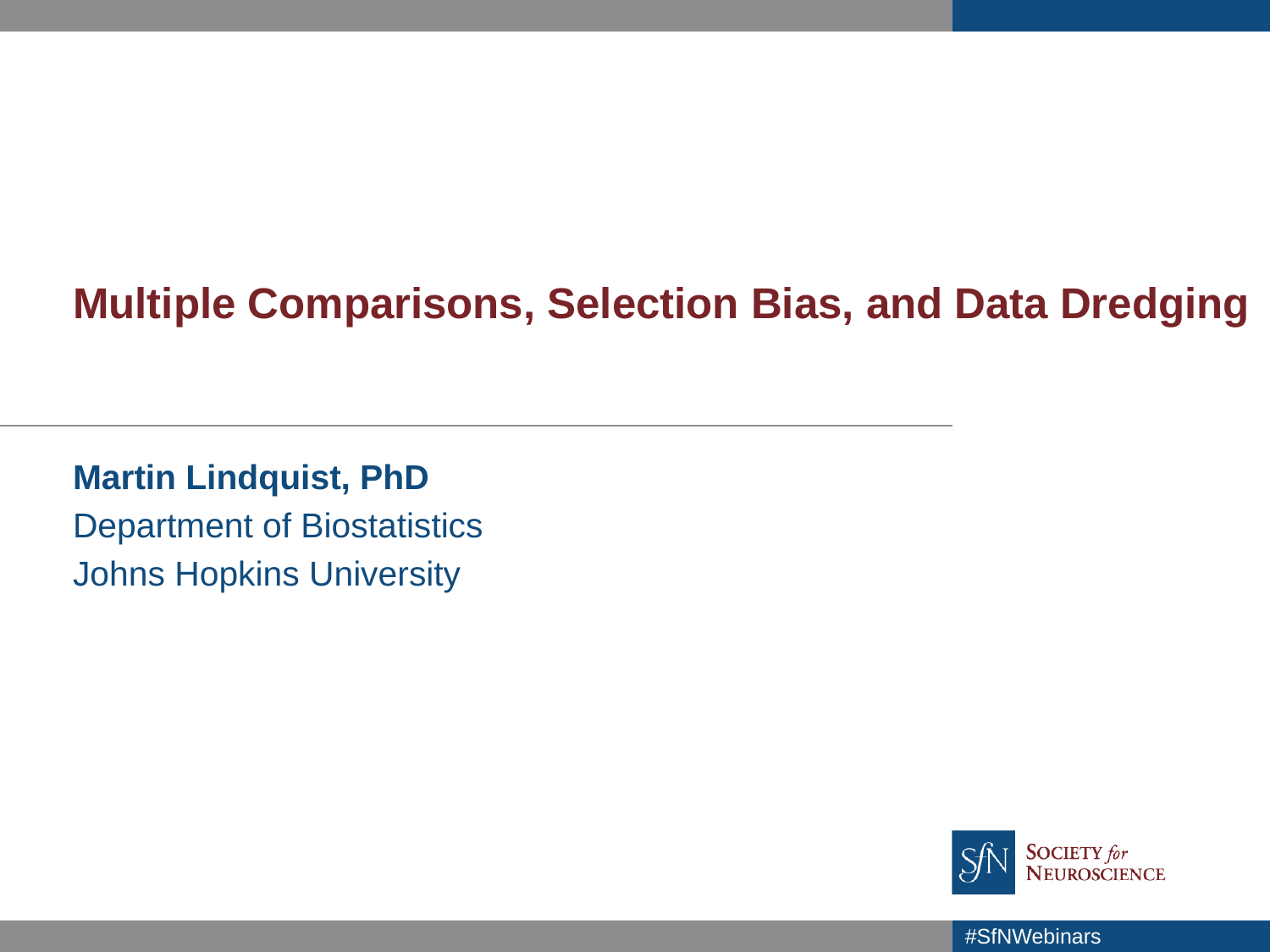

# Multiple Comparisons, Selection Bias, and Data Dredging
Martin Lindquist, PhD
Department of Biostatistics
Johns Hopkins University